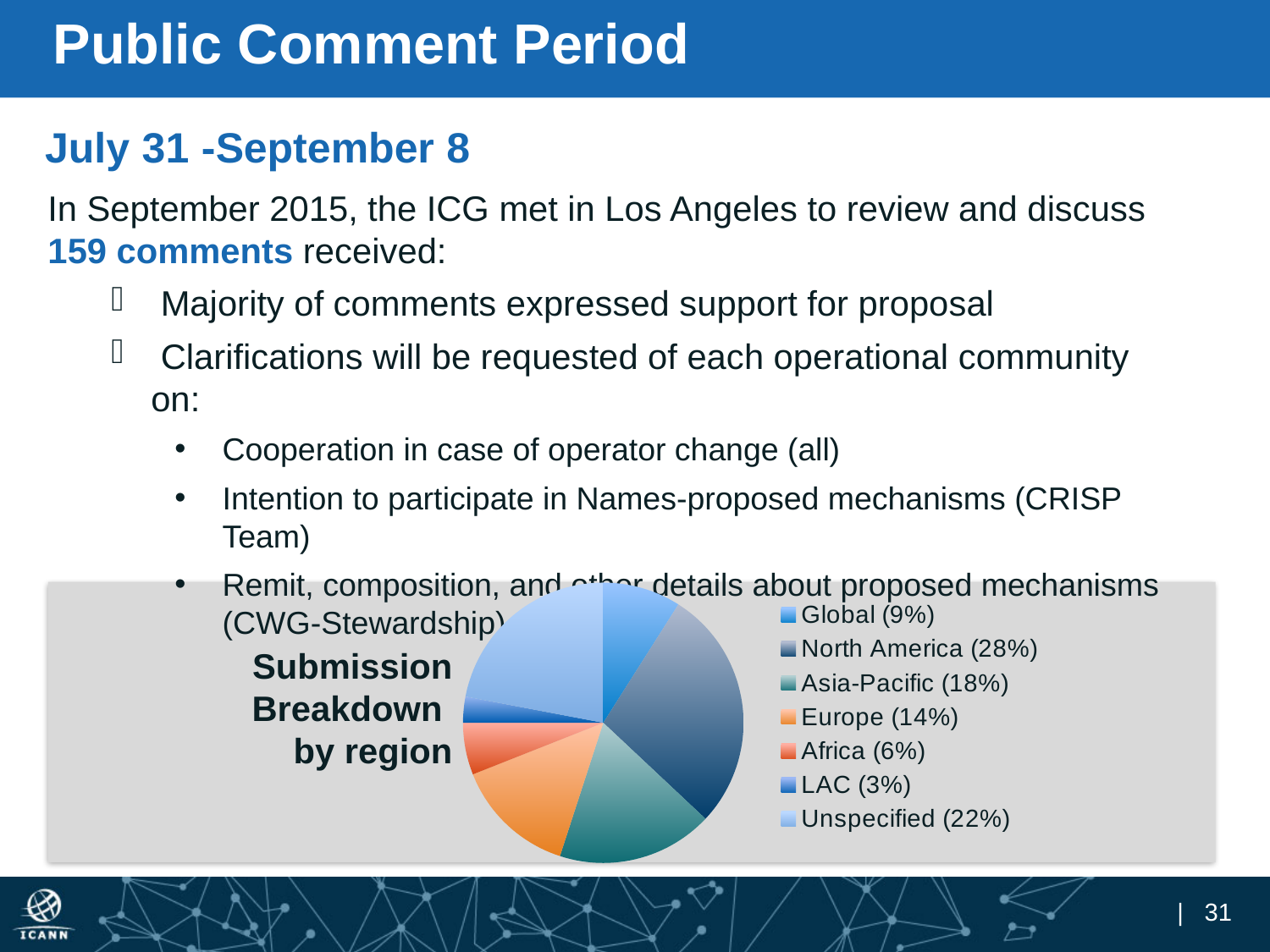

# Public Comment Period
July 31 -September 8
In September 2015, the ICG met in Los Angeles to review and discuss 159 comments received:
 Majority of comments expressed support for proposal
 Clarifications will be requested of each operational community on:
Cooperation in case of operator change (all)
Intention to participate in Names-proposed mechanisms (CRISP Team)
Remit, composition, and other details about proposed mechanisms (CWG-Stewardship)

### Chart

| Category | Column1 |
|---|---|
| Global (9%) | 0.09 |
| North America (28%) | 0.28 |
| Asia-Pacific (18%) | 0.18 |
| Europe (14%) | 0.14 |
| Africa (6%) | 0.06 |
| LAC (3%) | 0.03 |
| Unspecified (22%) | 0.22 |
Submission Breakdown
by region